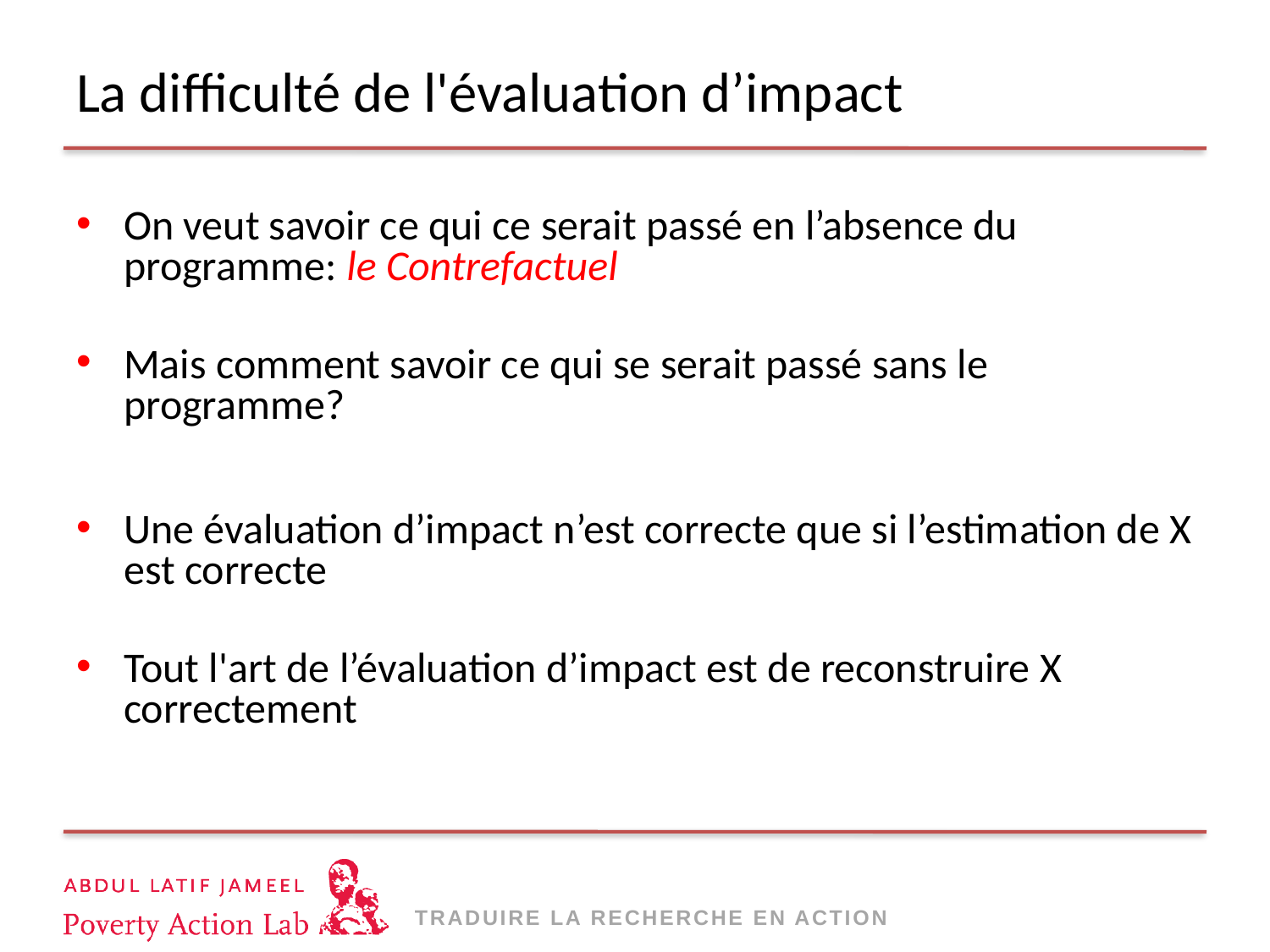

# La difficulté de l'évaluation d’impact
On veut savoir ce qui ce serait passé en l’absence du programme: le Contrefactuel

Mais comment savoir ce qui se serait passé sans le programme?

Une évaluation d’impact n’est correcte que si l’estimation de X est correcte

Tout l'art de l’évaluation d’impact est de reconstruire X correctement